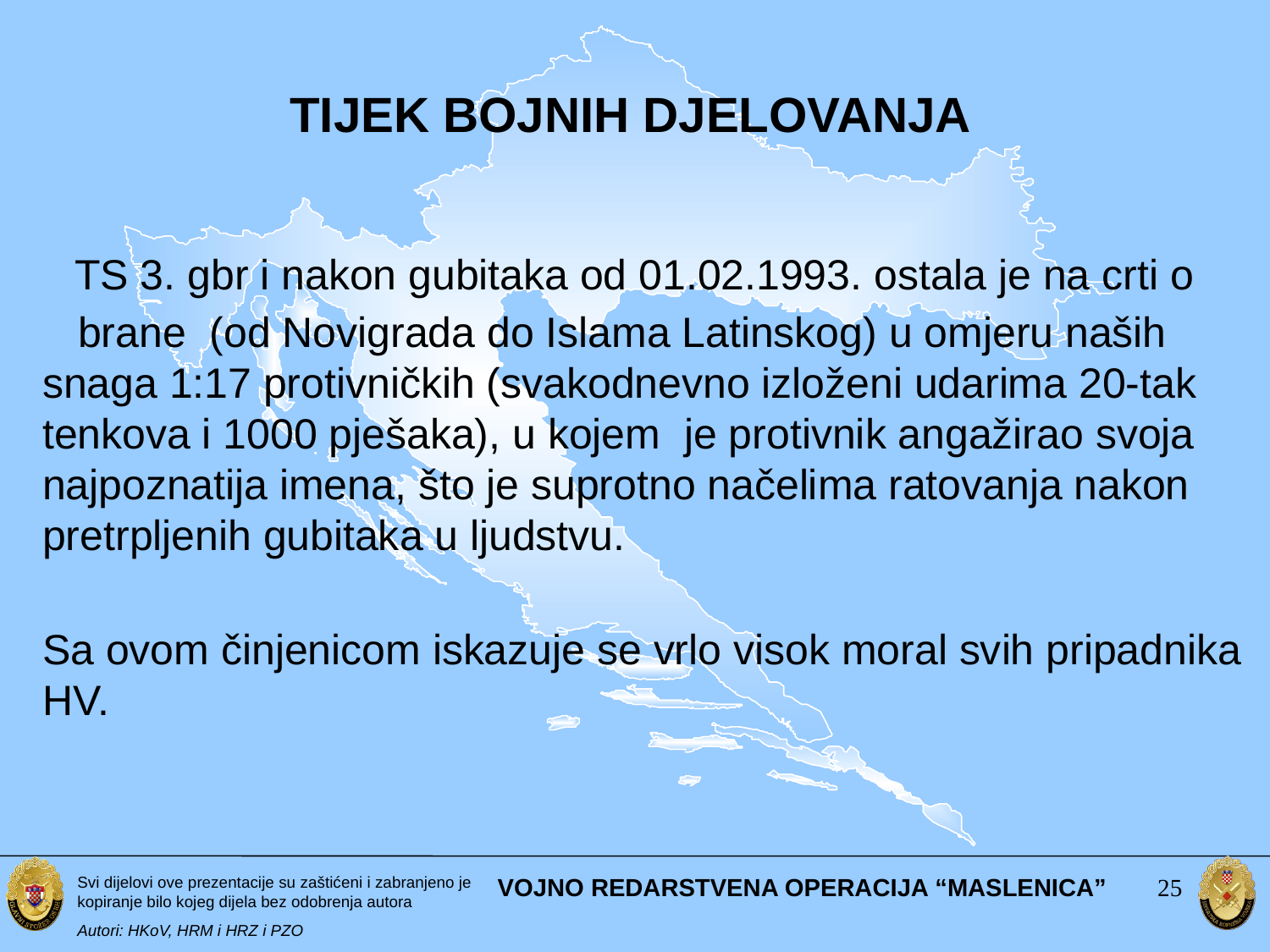

TIJEK BOJNIH DJELOVANJA
   TS 3. gbr i nakon gubitaka od 01.02.1993. ostala je na crti o
   brane  (od Novigrada do Islama Latinskog) u omjeru naših snaga 1:17 protivničkih (svakodnevno izloženi udarima 20-tak tenkova i 1000 pješaka), u kojem  je protivnik angažirao svoja najpoznatija imena, što je suprotno načelima ratovanja nakon pretrpljenih gubitaka u ljudstvu.

Sa ovom činjenicom iskazuje se vrlo visok moral svih pripadnika HV.
VOJNO REDARSTVENA OPERACIJA “MASLENICA”